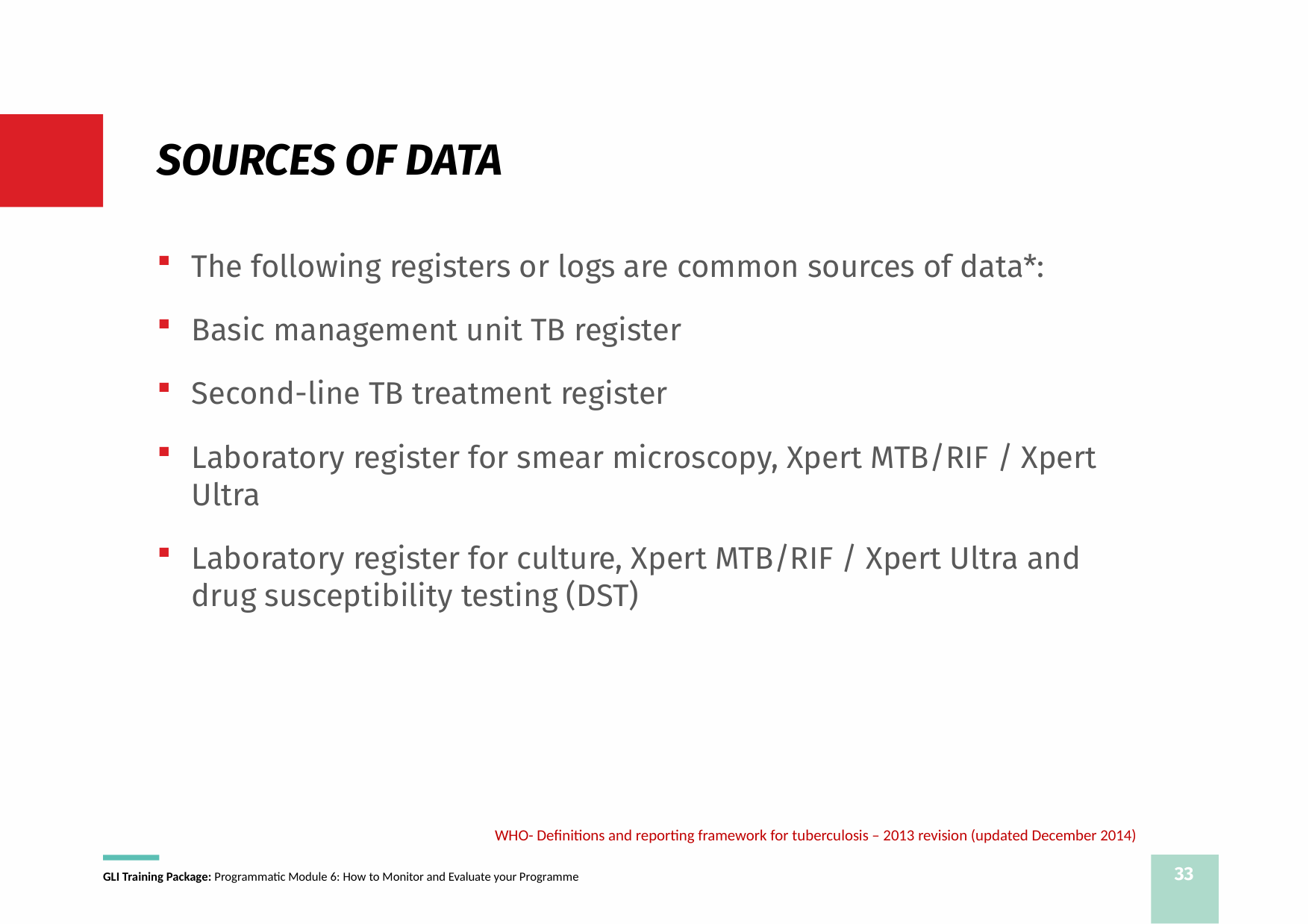

# SOURCES OF DATA
The following registers or logs are common sources of data*:
Basic management unit TB register
Second-line TB treatment register
Laboratory register for smear microscopy, Xpert MTB/RIF / Xpert Ultra
Laboratory register for culture, Xpert MTB/RIF / Xpert Ultra and drug susceptibility testing (DST)

WHO- Definitions and reporting framework for tuberculosis – 2013 revision (updated December 2014)